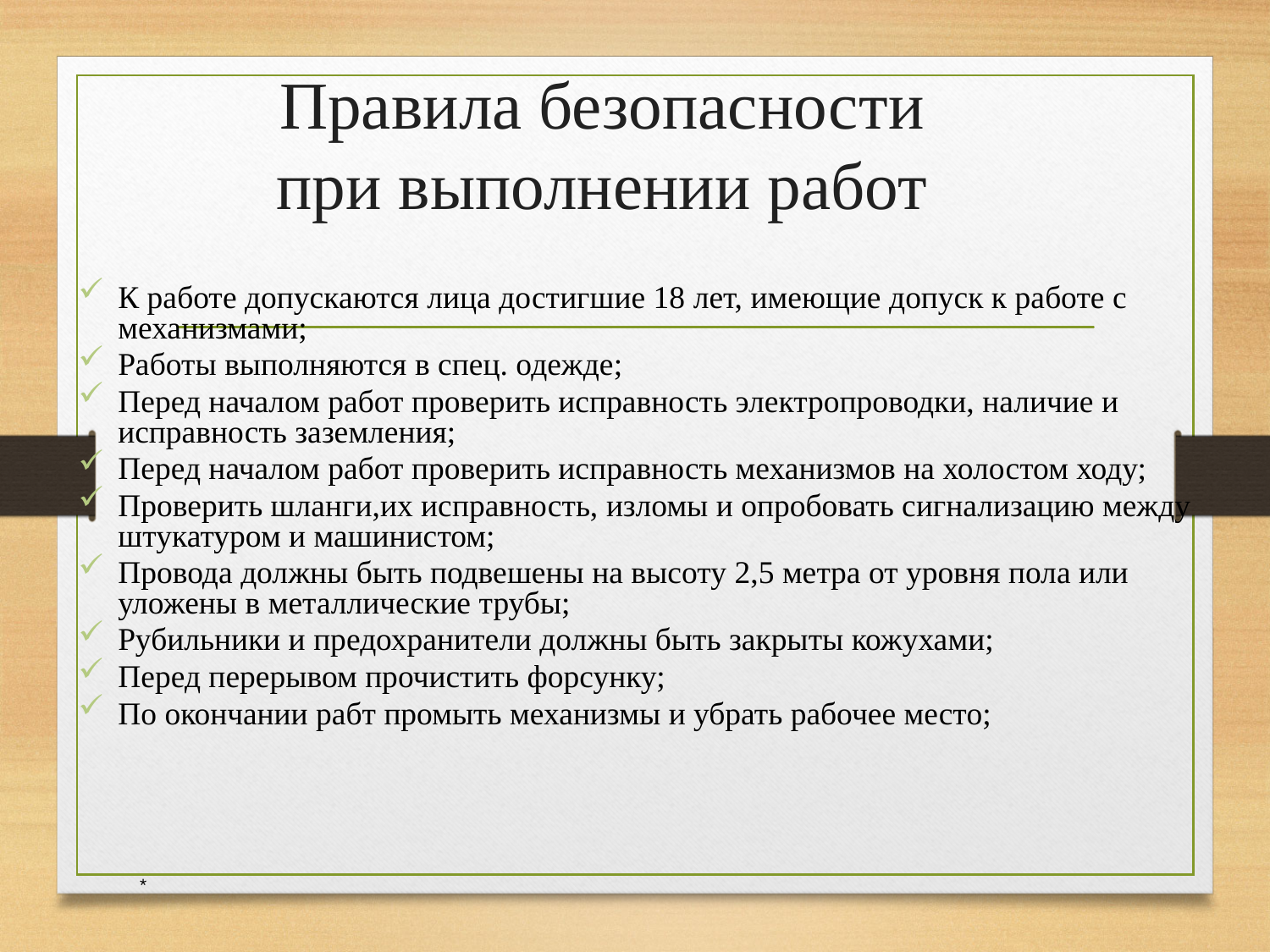

# Правила безопасности при выполнении работ

К работе допускаются лица достигшие 18 лет, имеющие допуск к работе с механизмами;
Работы выполняются в спец. одежде;
Перед началом работ проверить исправность электропроводки, наличие и исправность заземления;
Перед началом работ проверить исправность механизмов на холостом ходу;
Проверить шланги,их исправность, изломы и опробовать сигнализацию между штукатуром и машинистом;
Провода должны быть подвешены на высоту 2,5 метра от уровня пола или уложены в металлические трубы;
Рубильники и предохранители должны быть закрыты кожухами;
Перед перерывом прочистить форсунку;
По окончании рабт промыть механизмы и убрать рабочее место;

*